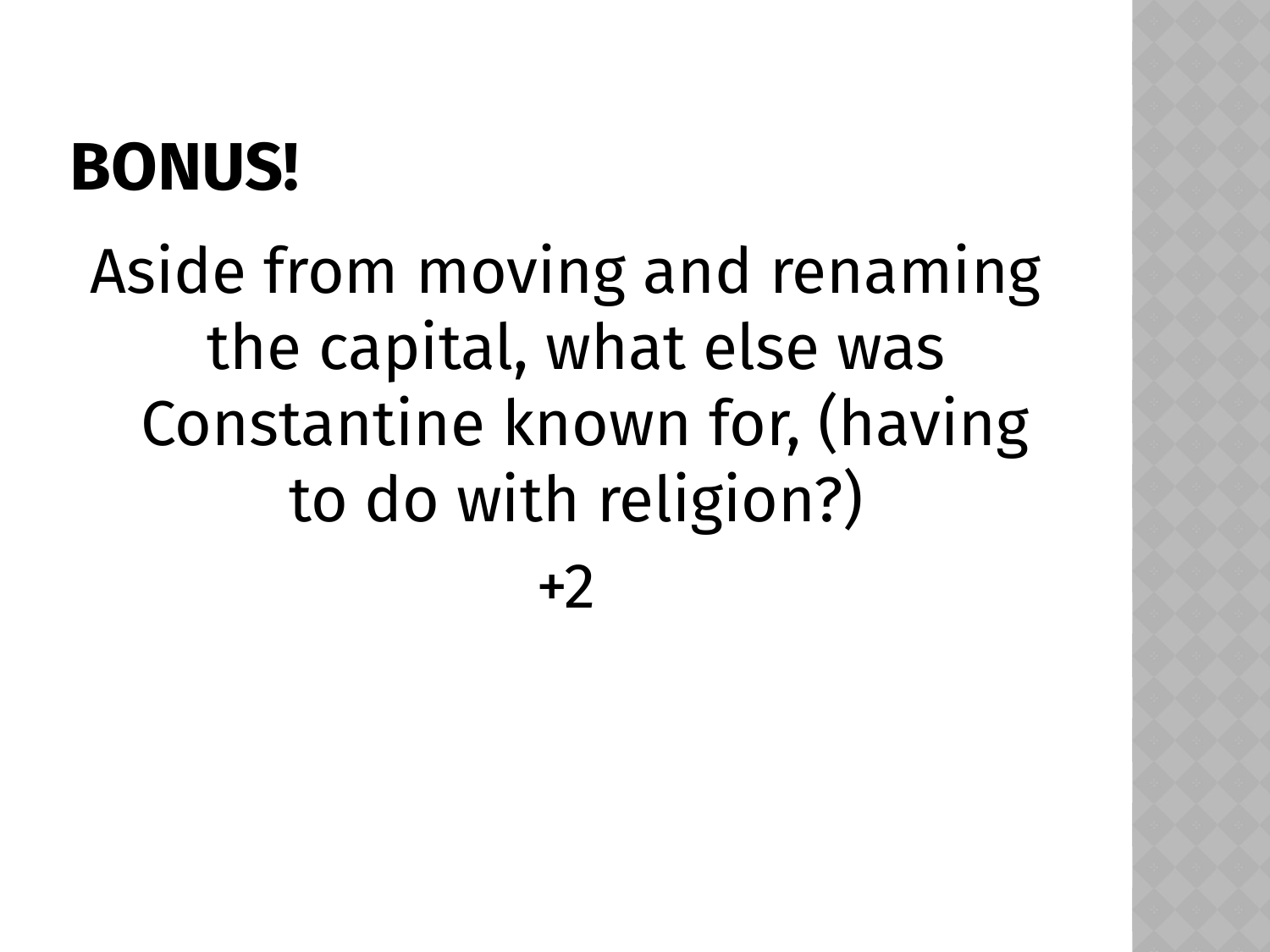

# BONUS!
Aside from moving and renaming the capital, what else was  Constantine known for, (having to do with religion?)
+2